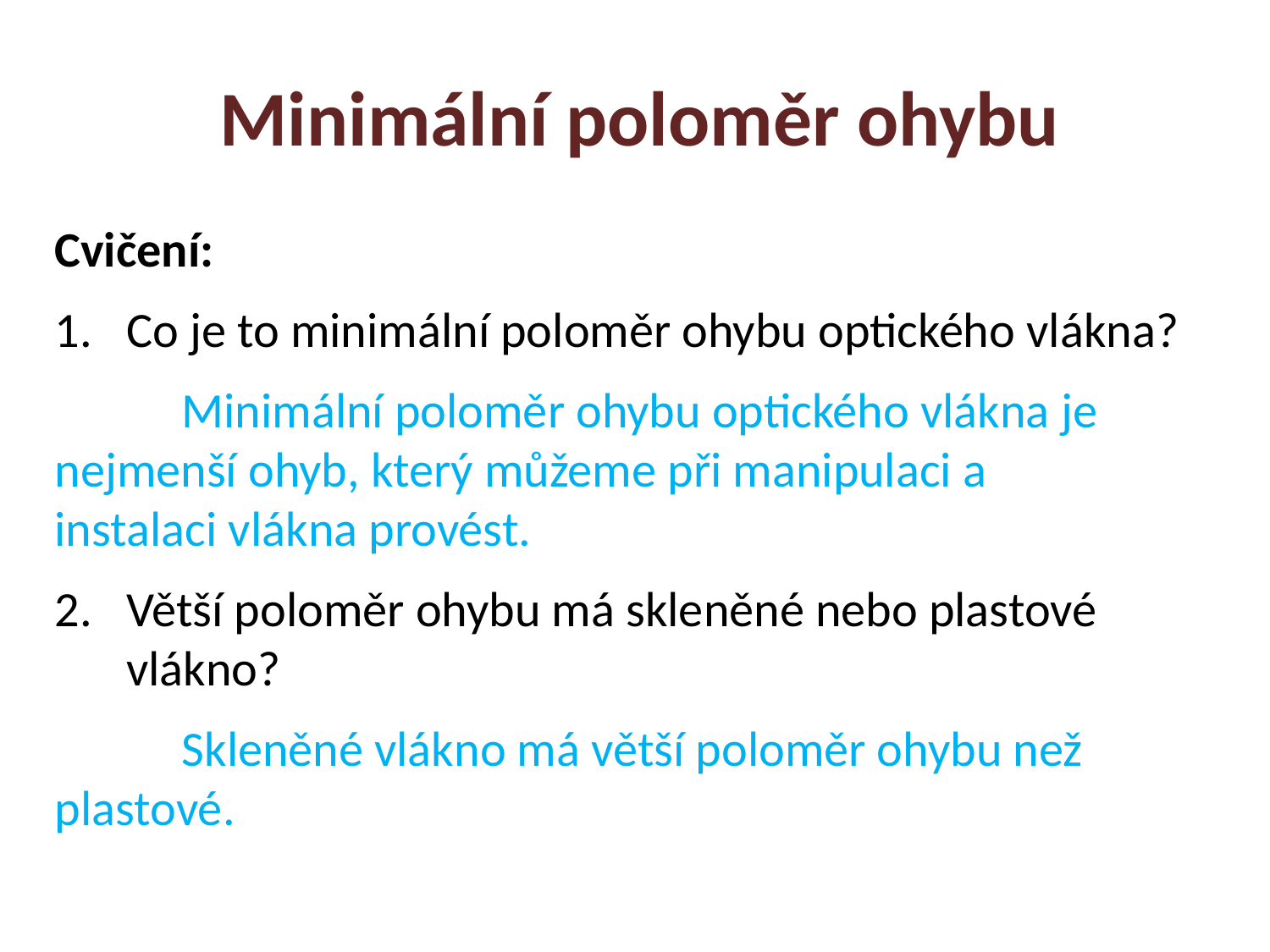

Minimální poloměr ohybu
Cvičení:
Co je to minimální poloměr ohybu optického vlákna?
	Minimální poloměr ohybu optického vlákna je   	nejmenší ohyb, který můžeme při manipulaci a 	instalaci vlákna provést.
Větší poloměr ohybu má skleněné nebo plastové vlákno?
	Skleněné vlákno má větší poloměr ohybu než 	plastové.